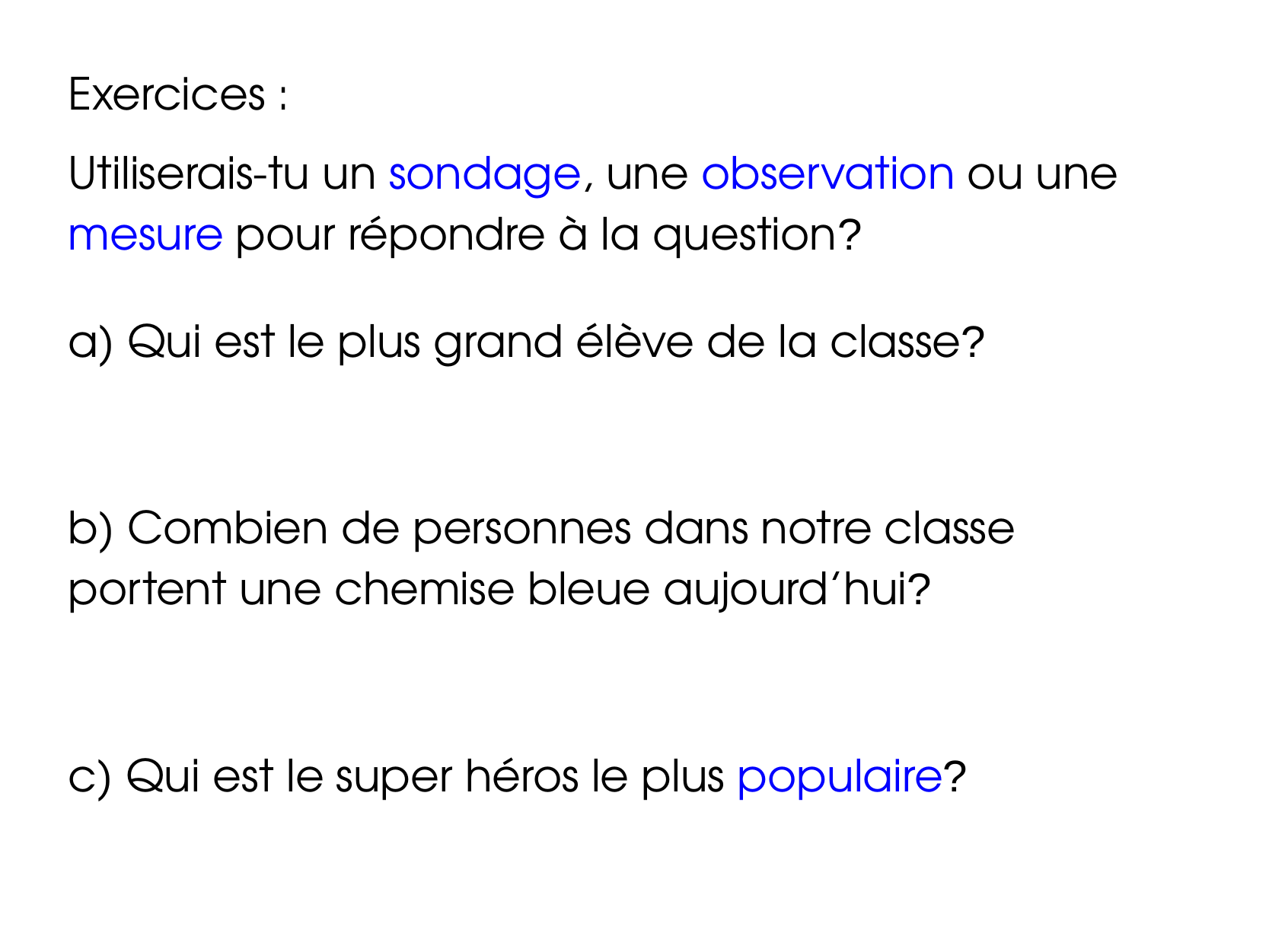

Exercices :
Utiliserais-tu un sondage, une observation ou une mesure pour répondre à la question?
a) Qui est le plus grand élève de la classe?
b) Combien de personnes dans notre classe portent une chemise bleue aujourd’hui?
c) Qui est le super héros le plus populaire?